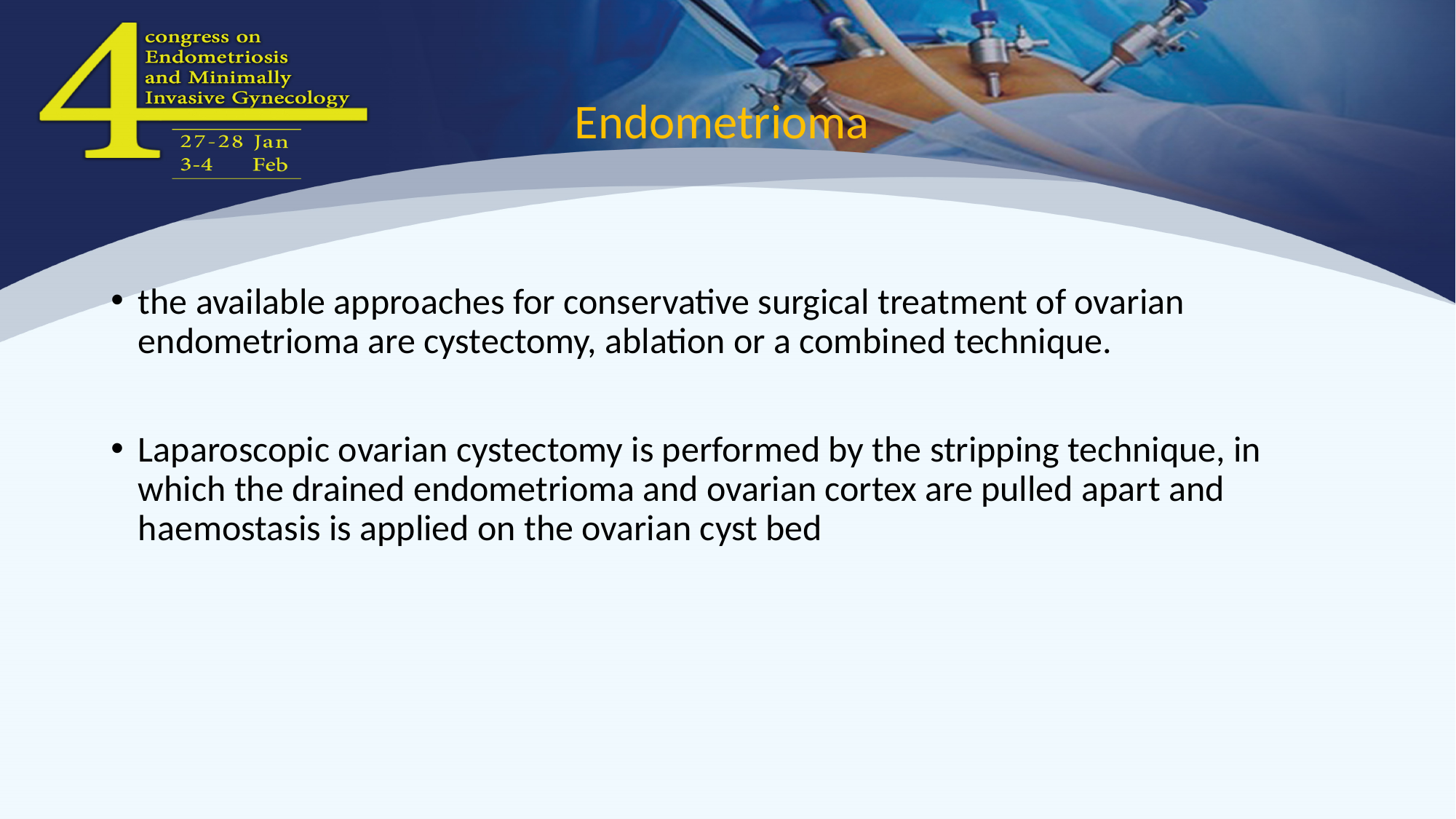

# Endometrioma

the available approaches for conservative surgical treatment of ovarian endometrioma are cystectomy, ablation or a combined technique.

Laparoscopic ovarian cystectomy is performed by the stripping technique, in which the drained endometrioma and ovarian cortex are pulled apart and haemostasis is applied on the ovarian cyst bed